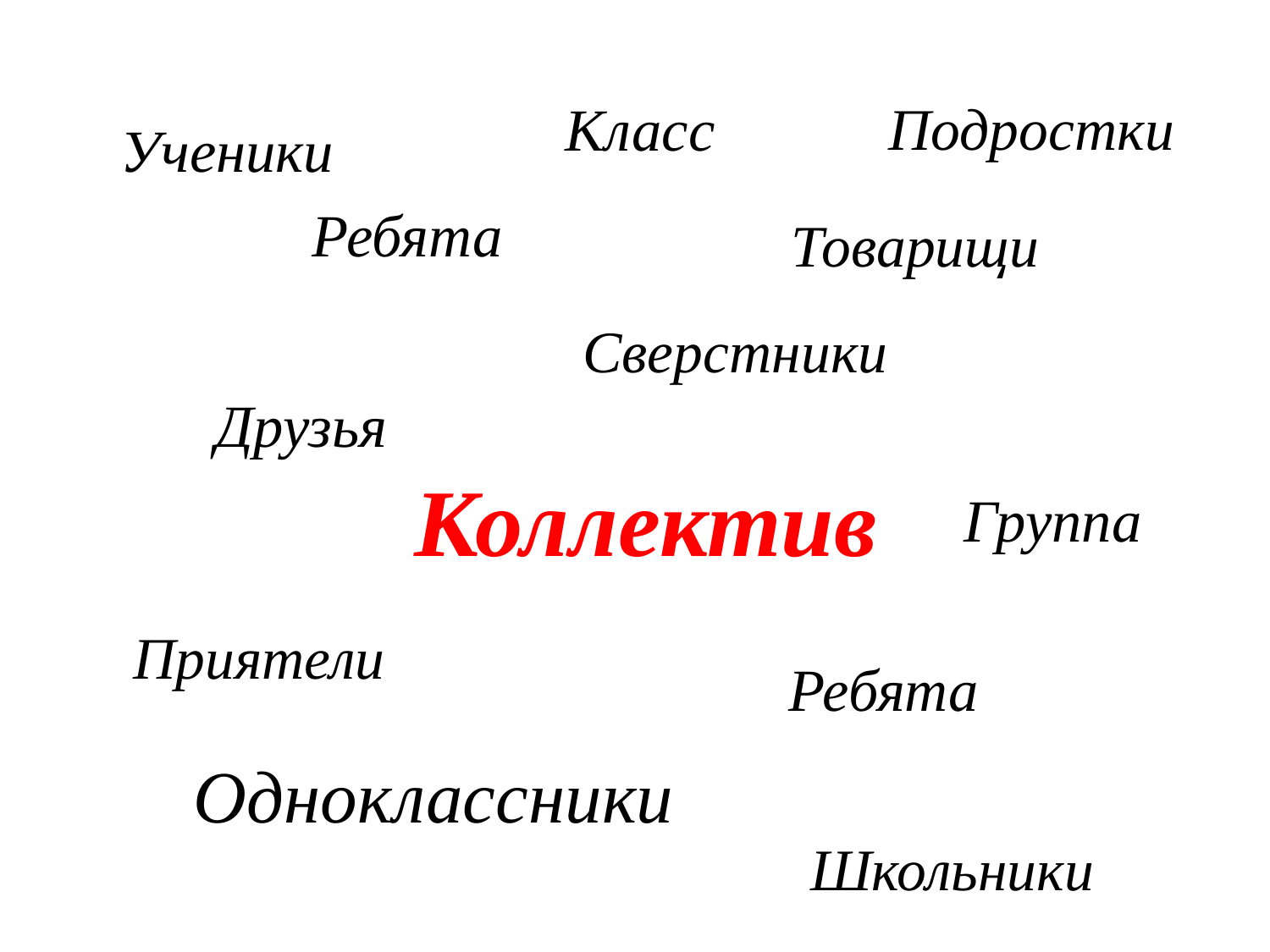

Класс
Подростки
Ученики
# Ребята
Товарищи
Сверстники
Друзья
Коллектив
Группа
Приятели
Ребята
Одноклассники
Школьники